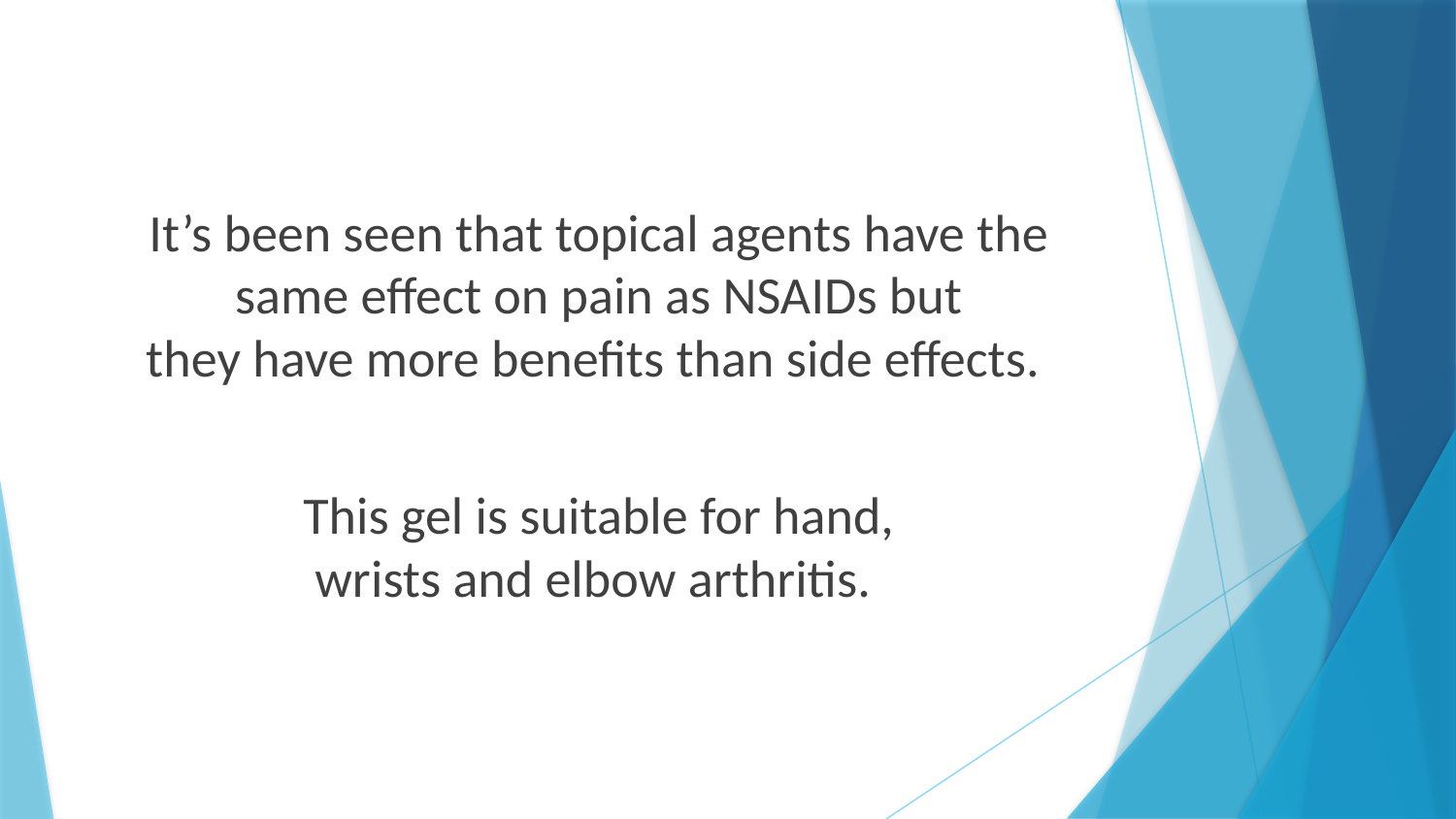

It’s been seen that topical agents have the same effect on pain as NSAIDs but
they have more benefits than side effects.

This gel is suitable for hand,
wrists and elbow arthritis.